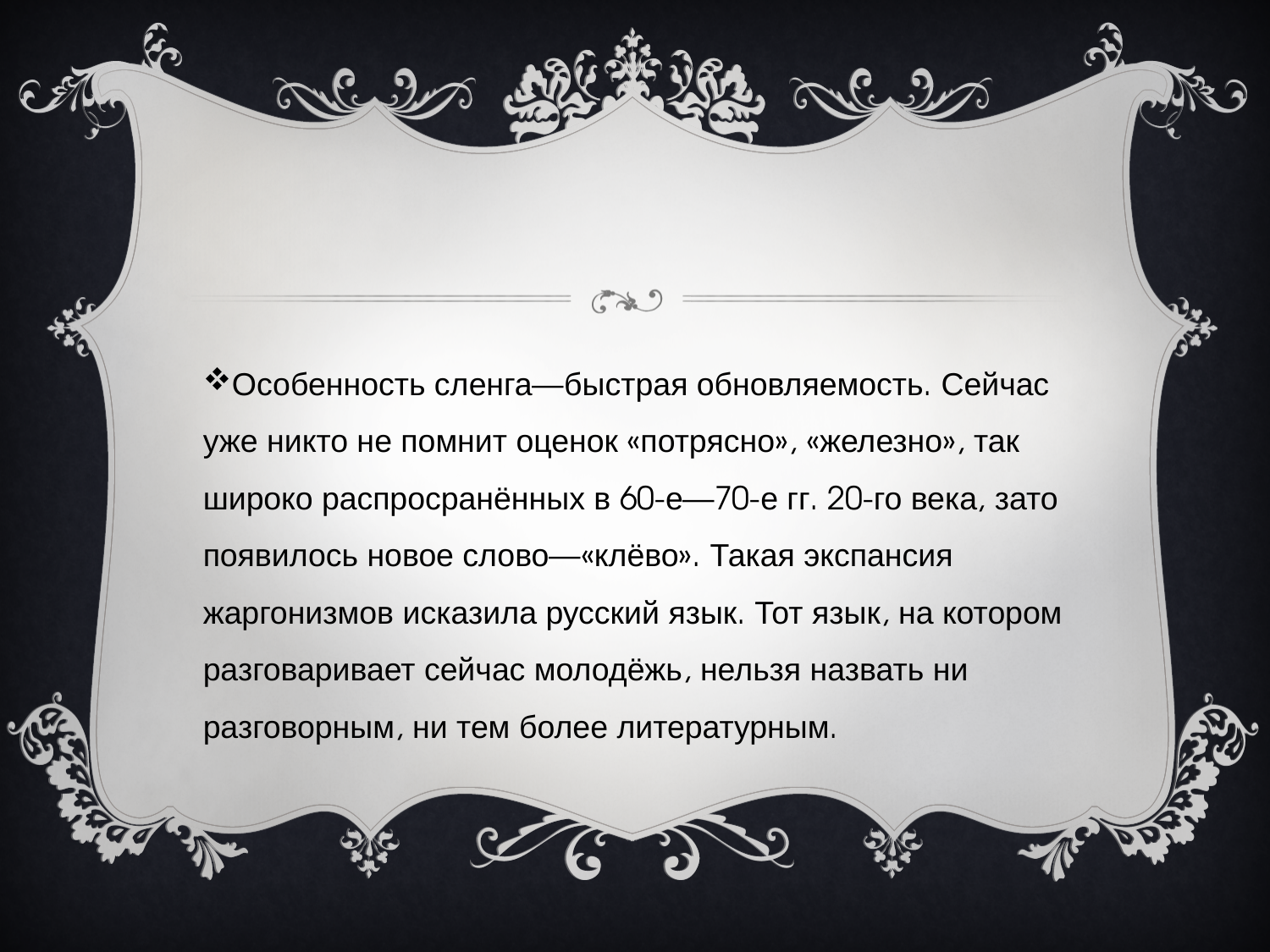

Особенность сленга—быстрая обновляемость. Сейчас уже никто не помнит оценок «потрясно», «железно», так широко распросранённых в 60-е—70-е гг. 20-го века, зато появилось новое слово—«клёво». Такая экспансия жаргонизмов исказила русский язык. Тот язык, на котором разговаривает сейчас молодёжь, нельзя назвать ни разговорным, ни тем более литературным.